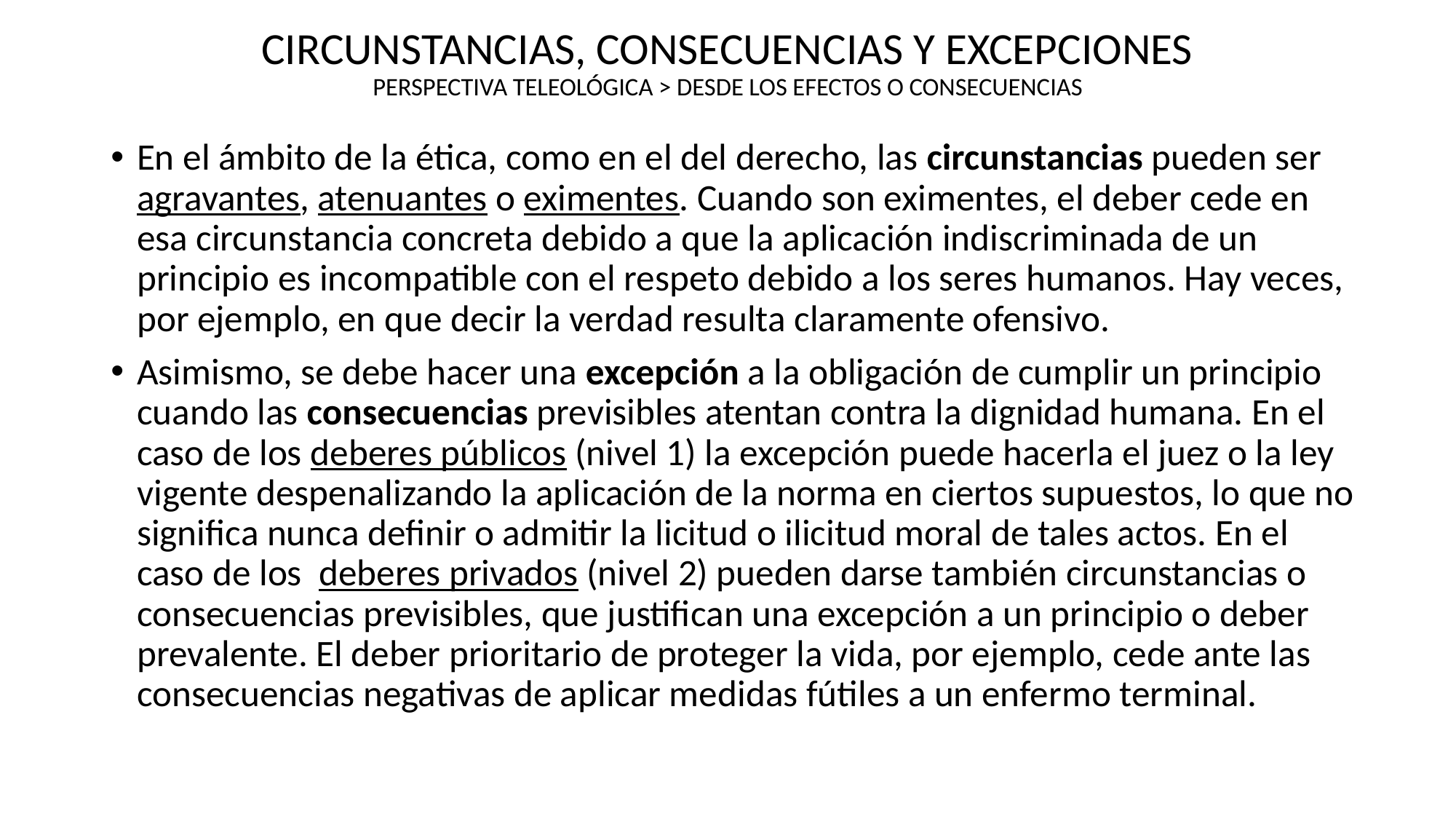

# CIRCUNSTANCIAS, CONSECUENCIAS Y EXCEPCIONES PERSPECTIVA TELEOLÓGICA > DESDE LOS EFECTOS O CONSECUENCIAS
En el ámbito de la ética, como en el del derecho, las circunstancias pueden ser agravantes, atenuantes o eximentes. Cuando son eximentes, el deber cede en esa circunstancia concreta debido a que la aplicación indiscriminada de un principio es incompatible con el respeto debido a los seres humanos. Hay veces, por ejemplo, en que decir la verdad resulta claramente ofensivo.
Asimismo, se debe hacer una excepción a la obligación de cumplir un principio cuando las consecuencias previsibles atentan contra la dignidad humana. En el caso de los deberes públicos (nivel 1) la excepción puede hacerla el juez o la ley vigente despenalizando la aplicación de la norma en ciertos supuestos, lo que no significa nunca definir o admitir la licitud o ilicitud moral de tales actos. En el caso de los  deberes privados (nivel 2) pueden darse también circunstancias o consecuencias previsibles, que justifican una excepción a un principio o deber prevalente. El deber prioritario de proteger la vida, por ejemplo, cede ante las consecuencias negativas de aplicar medidas fútiles a un enfermo terminal.